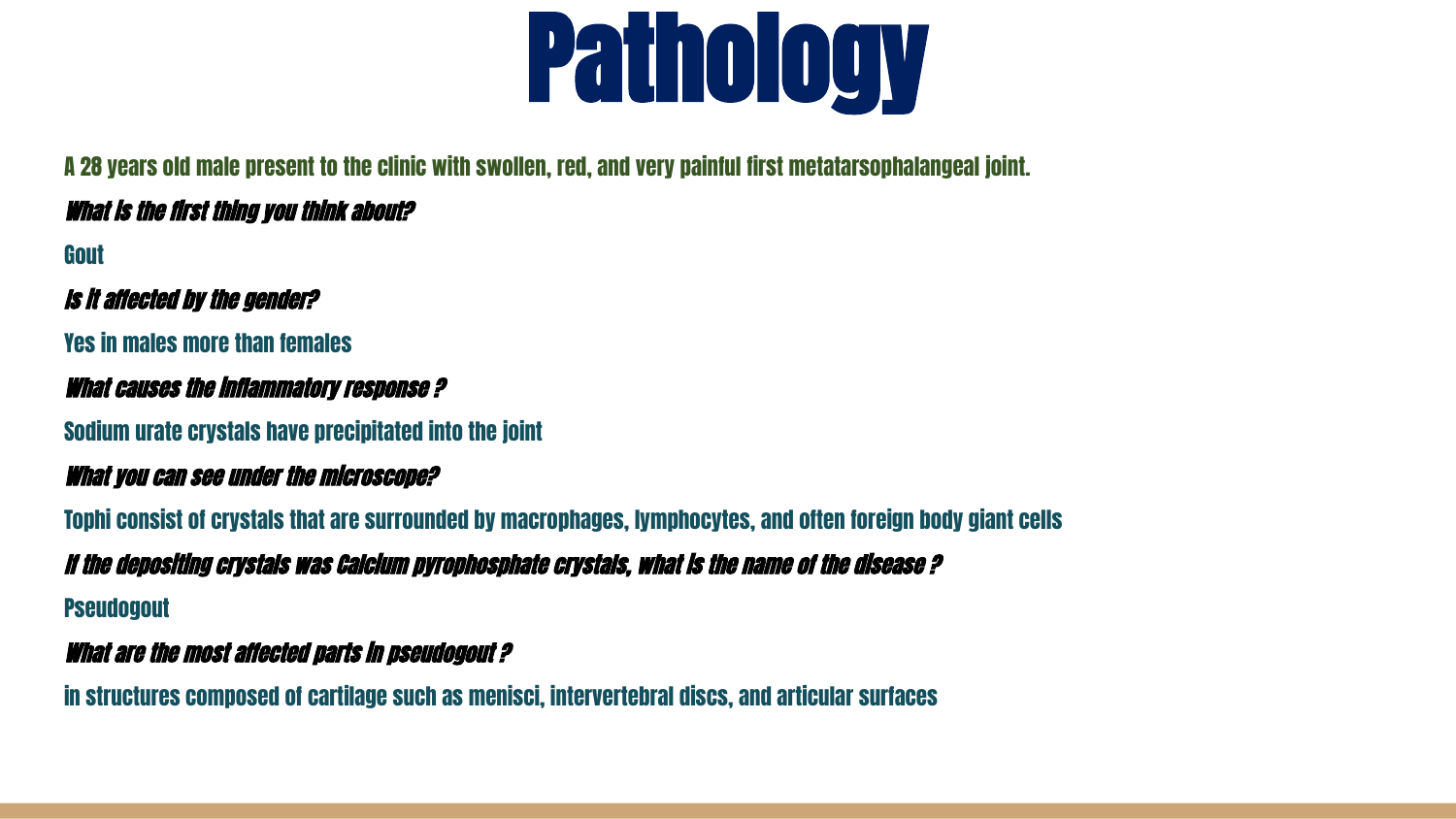

# Pathology

A 28 years old male present to the clinic with swollen, red, and very painful first metatarsophalangeal joint.
What is the first thing you think about?
Gout
Is it affected by the gender?
Yes in males more than females
What causes the inflammatory response ?
Sodium urate crystals have precipitated into the joint
What you can see under the microscope?
Tophi consist of crystals that are surrounded by macrophages, lymphocytes, and often foreign body giant cells
If the depositing crystals was Calcium pyrophosphate crystals, what is the name of the disease ?
Pseudogout
What are the most affected parts in pseudogout ?
in structures composed of cartilage such as menisci, intervertebral discs, and articular surfaces